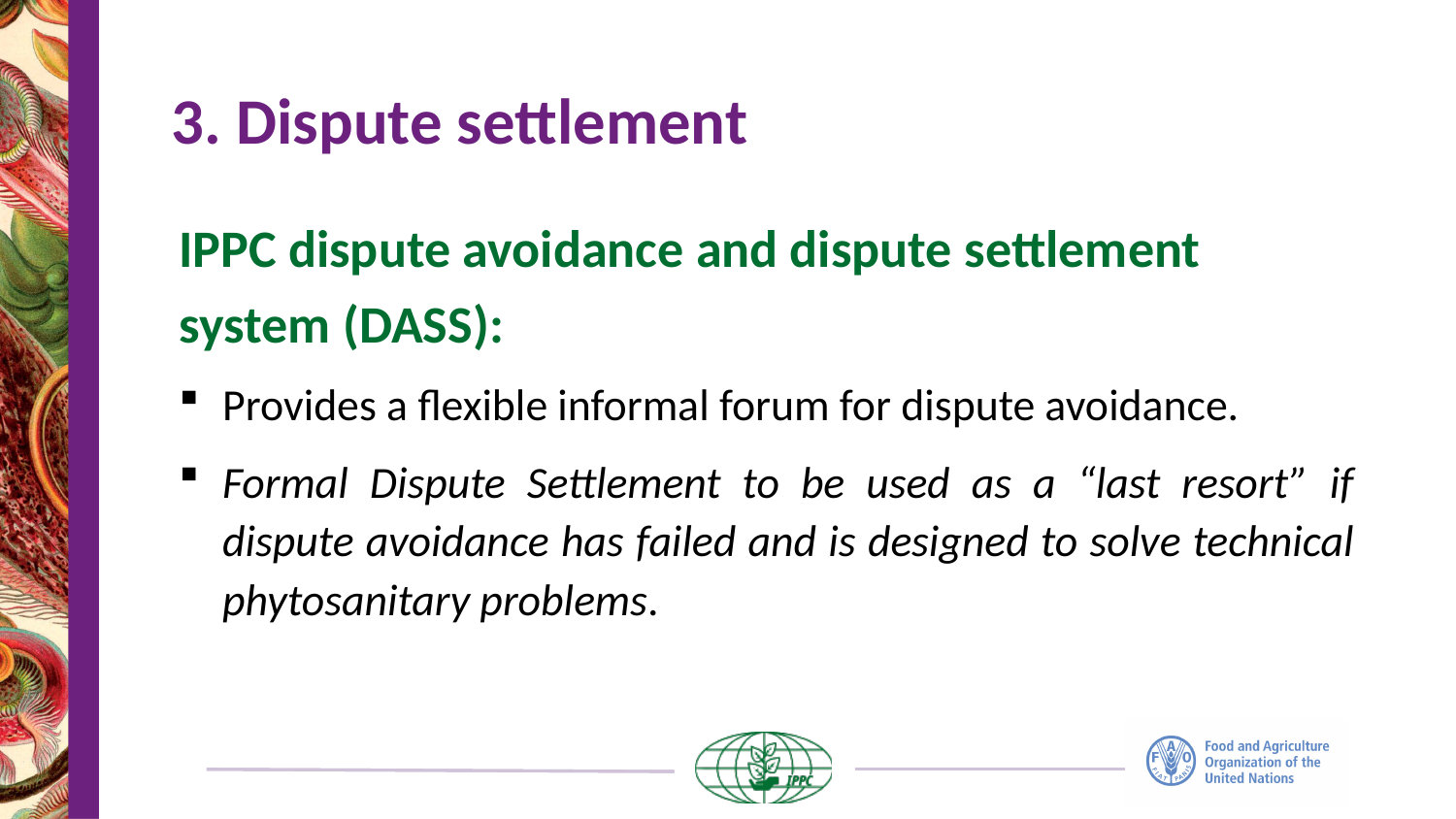

# 3. Dispute settlement
IPPC dispute avoidance and dispute settlement system (DASS):
Provides a flexible informal forum for dispute avoidance.
Formal Dispute Settlement to be used as a “last resort” if dispute avoidance has failed and is designed to solve technical phytosanitary problems.